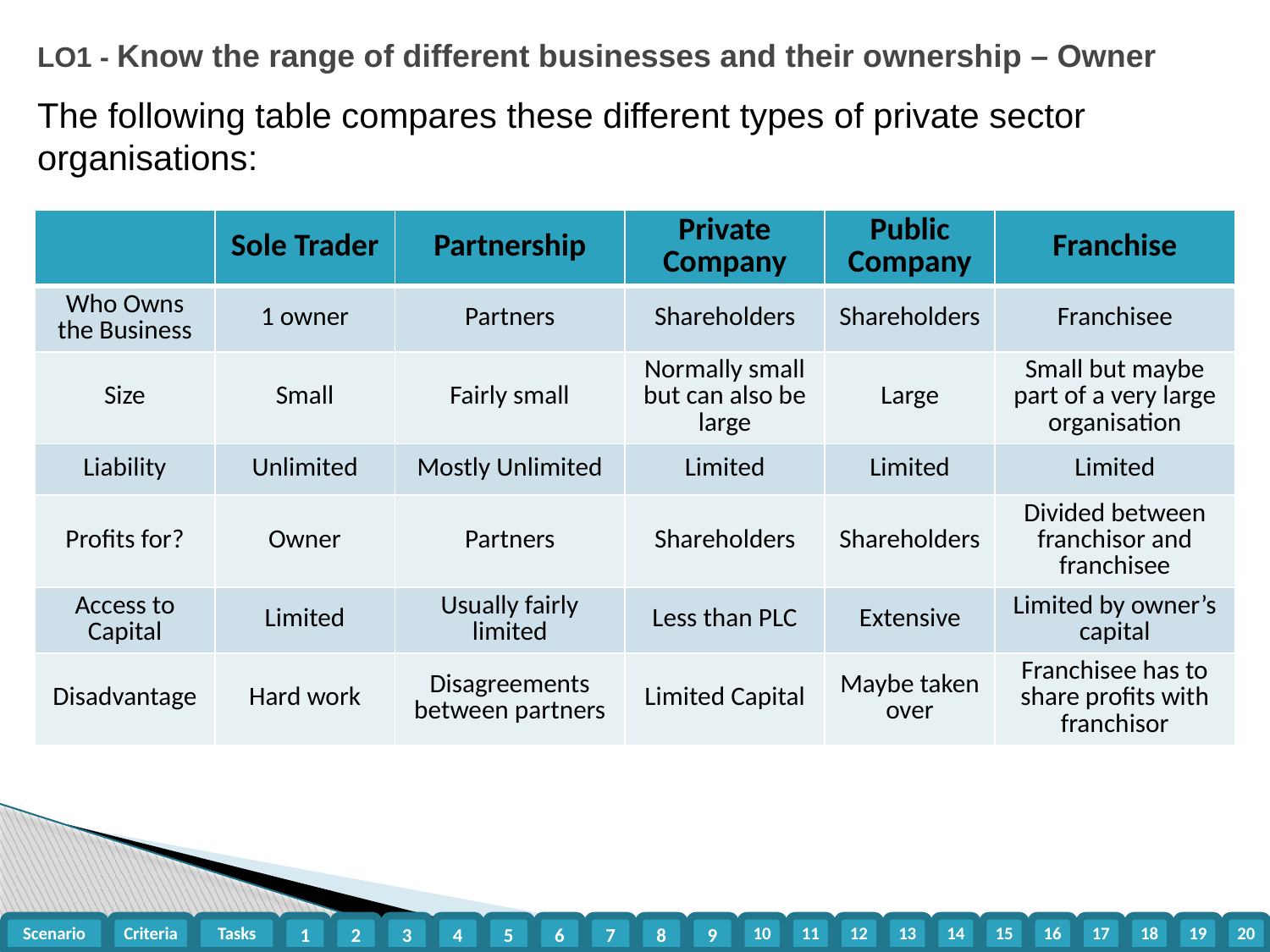

LO1 - Know the range of different businesses and their ownership – Owner
The following table compares these different types of private sector organisations:
|  | Sole Trader | Partnership | Private Company | Public Company | Franchise |
| --- | --- | --- | --- | --- | --- |
| Who Owns the Business | 1 owner | Partners | Shareholders | Shareholders | Franchisee |
| Size | Small | Fairly small | Normally small but can also be large | Large | Small but maybe part of a very large organisation |
| Liability | Unlimited | Mostly Unlimited | Limited | Limited | Limited |
| Profits for? | Owner | Partners | Shareholders | Shareholders | Divided between franchisor and franchisee |
| Access to Capital | Limited | Usually fairly limited | Less than PLC | Extensive | Limited by owner’s capital |
| Disadvantage | Hard work | Disagreements between partners | Limited Capital | Maybe taken over | Franchisee has to share profits with franchisor |